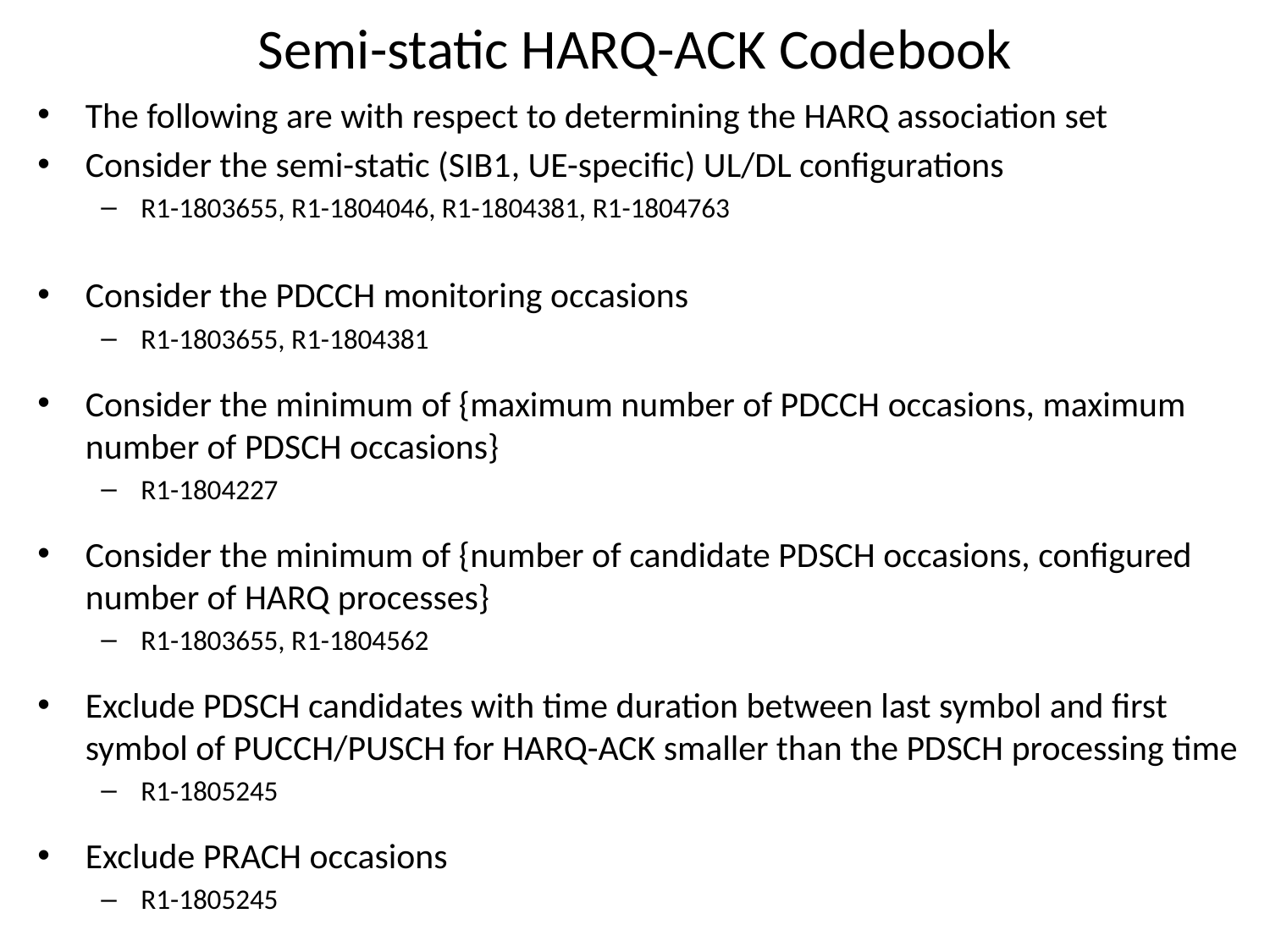

# Semi-static HARQ-ACK Codebook
The following are with respect to determining the HARQ association set
Consider the semi-static (SIB1, UE-specific) UL/DL configurations
R1-1803655, R1-1804046, R1-1804381, R1-1804763

Consider the PDCCH monitoring occasions
R1-1803655, R1-1804381

Consider the minimum of {maximum number of PDCCH occasions, maximum number of PDSCH occasions}
R1-1804227

Consider the minimum of {number of candidate PDSCH occasions, configured number of HARQ processes}
R1-1803655, R1-1804562

Exclude PDSCH candidates with time duration between last symbol and first symbol of PUCCH/PUSCH for HARQ-ACK smaller than the PDSCH processing time
R1-1805245

Exclude PRACH occasions
R1-1805245